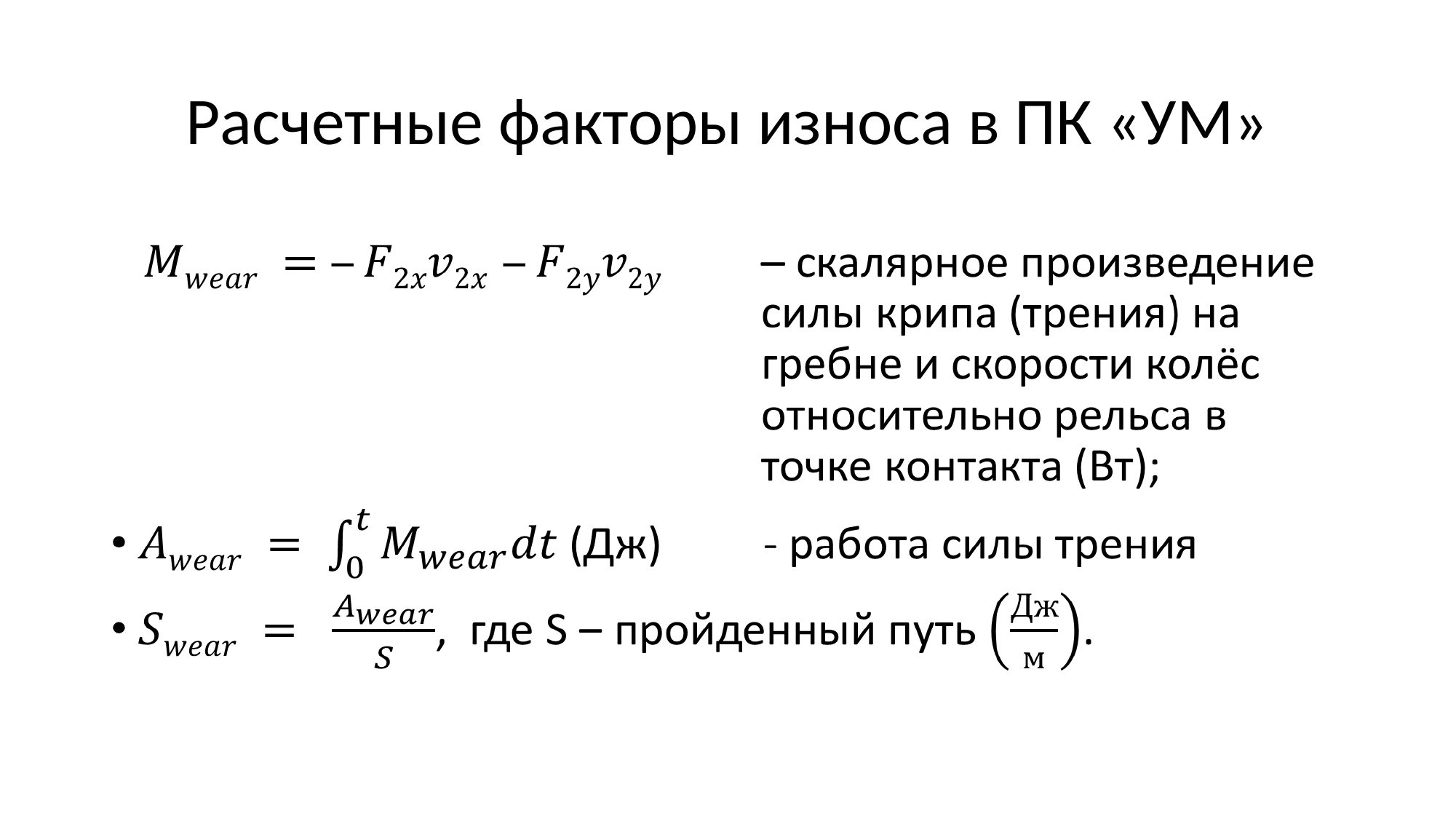

# Расчетные факторы износа в ПК «УМ»